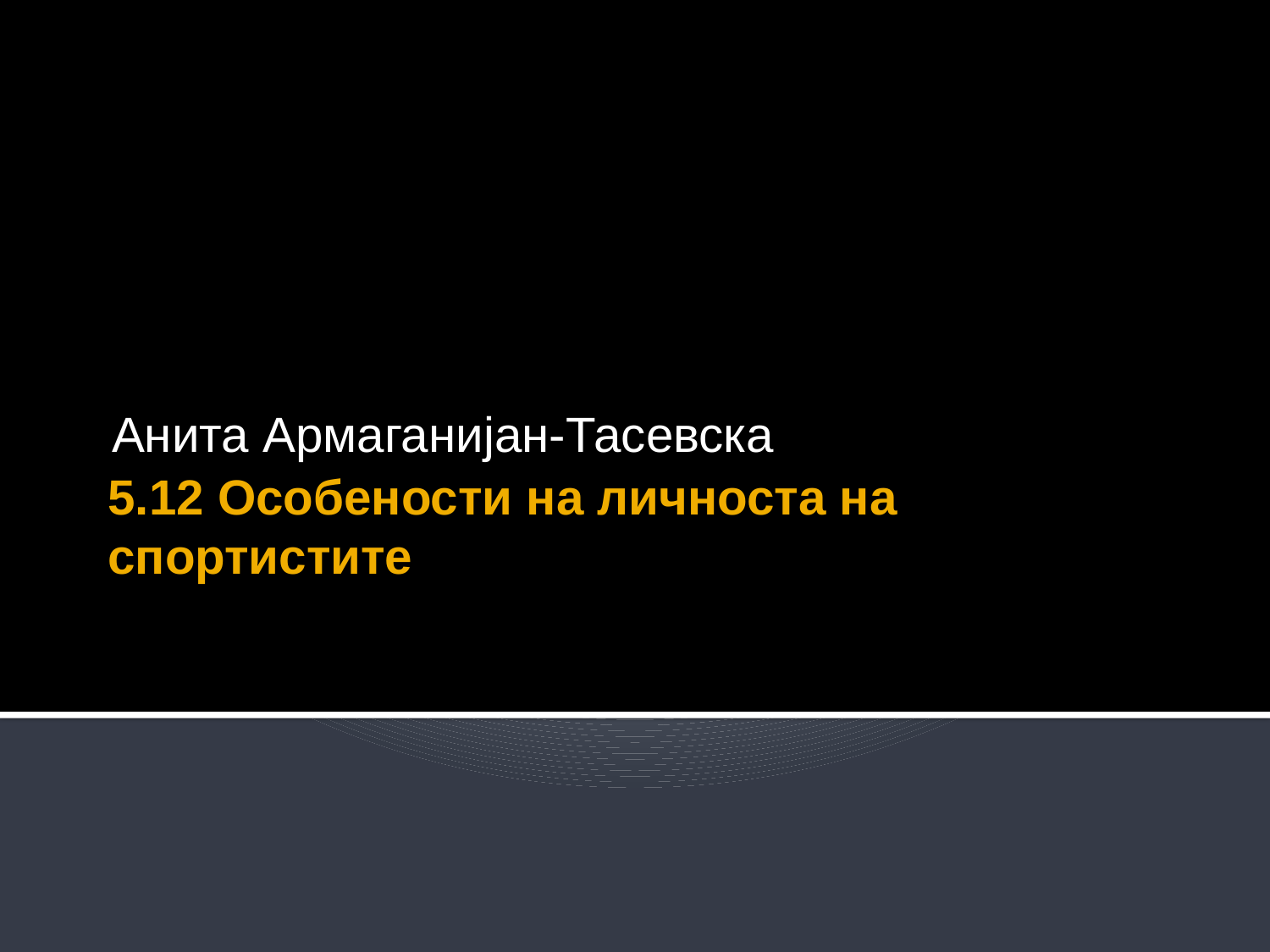

Анита Армаганијан-Тасевска
# 5.12 Особености на личноста на спортистите